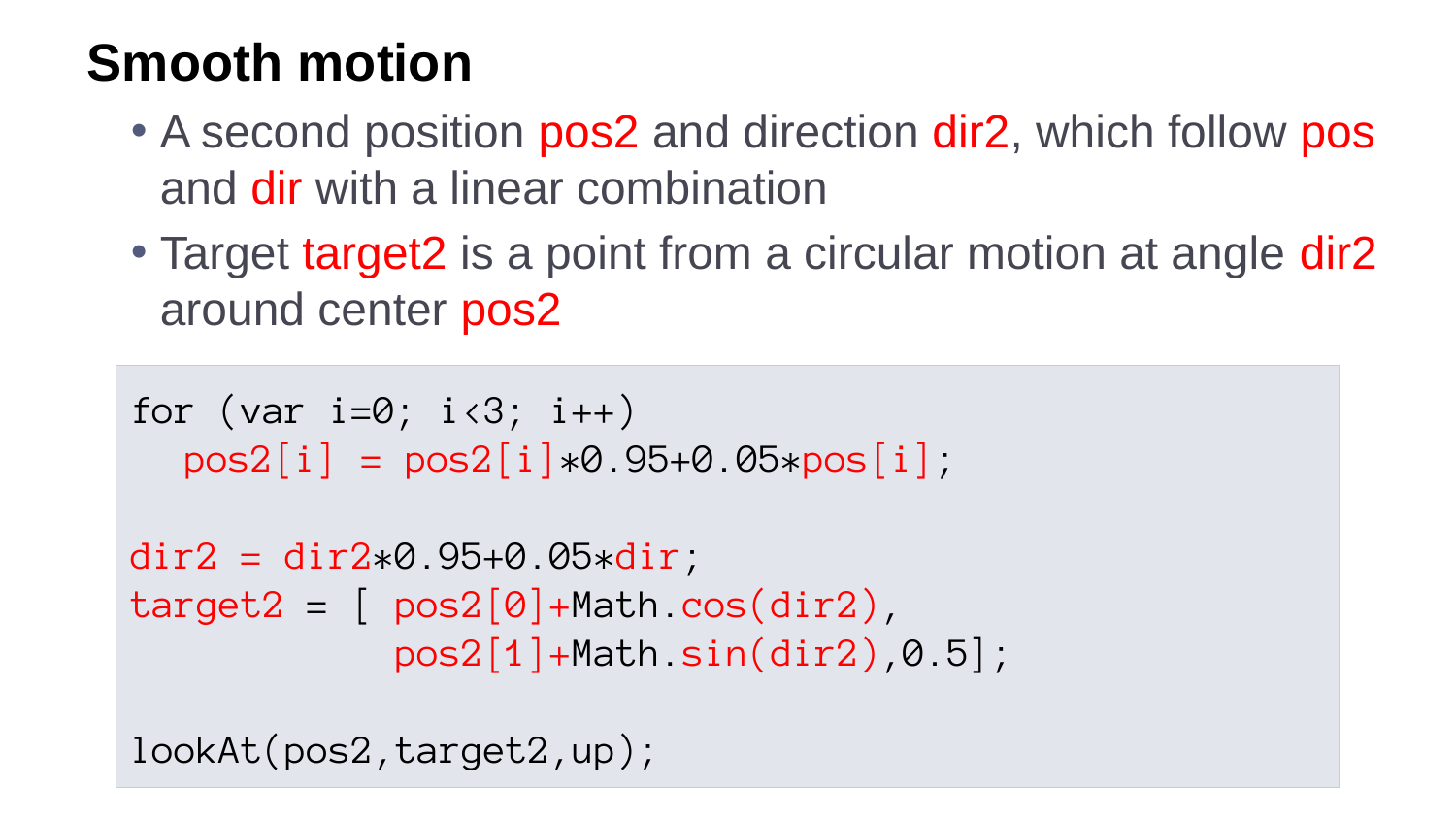

Smooth motion
A second position pos2 and direction dir2, which follow pos and dir with a linear combination
Target target2 is a point from a circular motion at angle dir2 around center pos2
for (var i=0; i<3; i++)
	pos2[i] = pos2[i]*0.95+0.05*pos[i];

dir2 = dir2*0.95+0.05*dir;
target2 = [ pos2[0]+Math.cos(dir2),
            pos2[1]+Math.sin(dir2),0.5];

lookAt(pos2,target2,up);